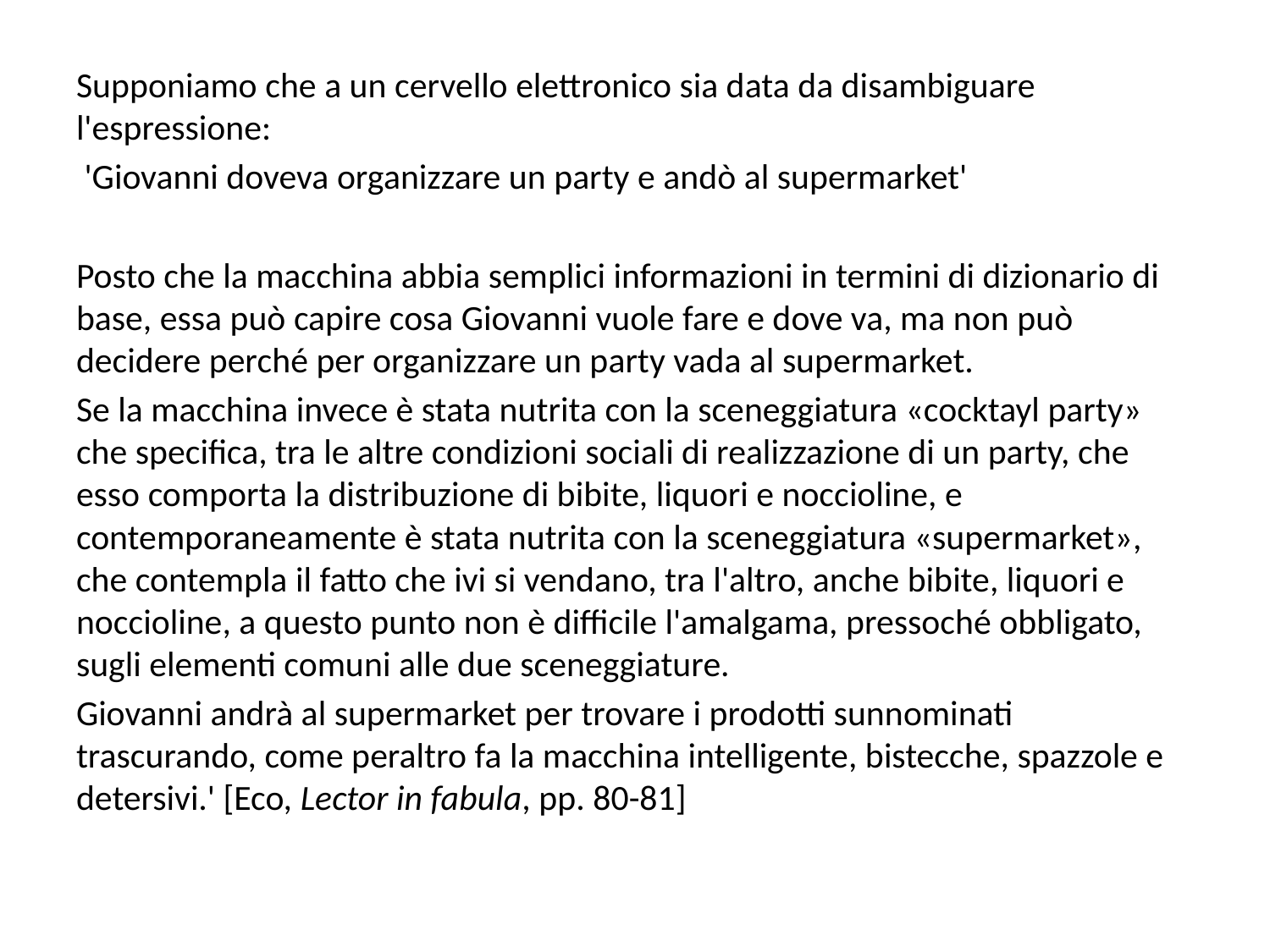

Supponiamo che a un cervello elettronico sia data da disambiguare l'espressione:
 'Giovanni doveva organizzare un party e andò al supermarket'

Posto che la macchina abbia semplici informazioni in termini di dizionario di base, essa può capire cosa Giovanni vuole fare e dove va, ma non può decidere perché per organizzare un party vada al supermarket.
Se la macchina invece è stata nutrita con la sceneggiatura «cocktayl party» che specifica, tra le altre condizioni sociali di realizzazione di un party, che esso comporta la distribuzione di bibite, liquori e noccioline, e contemporaneamente è stata nutrita con la sceneggiatura «supermarket», che contempla il fatto che ivi si vendano, tra l'altro, anche bibite, liquori e noccioline, a questo punto non è difficile l'amalgama, pressoché obbligato, sugli elementi comuni alle due sceneggiature.
Giovanni andrà al supermarket per trovare i prodotti sunnominati trascurando, come peraltro fa la macchina intelligente, bistecche, spazzole e detersivi.' [Eco, Lector in fabula, pp. 80-81]